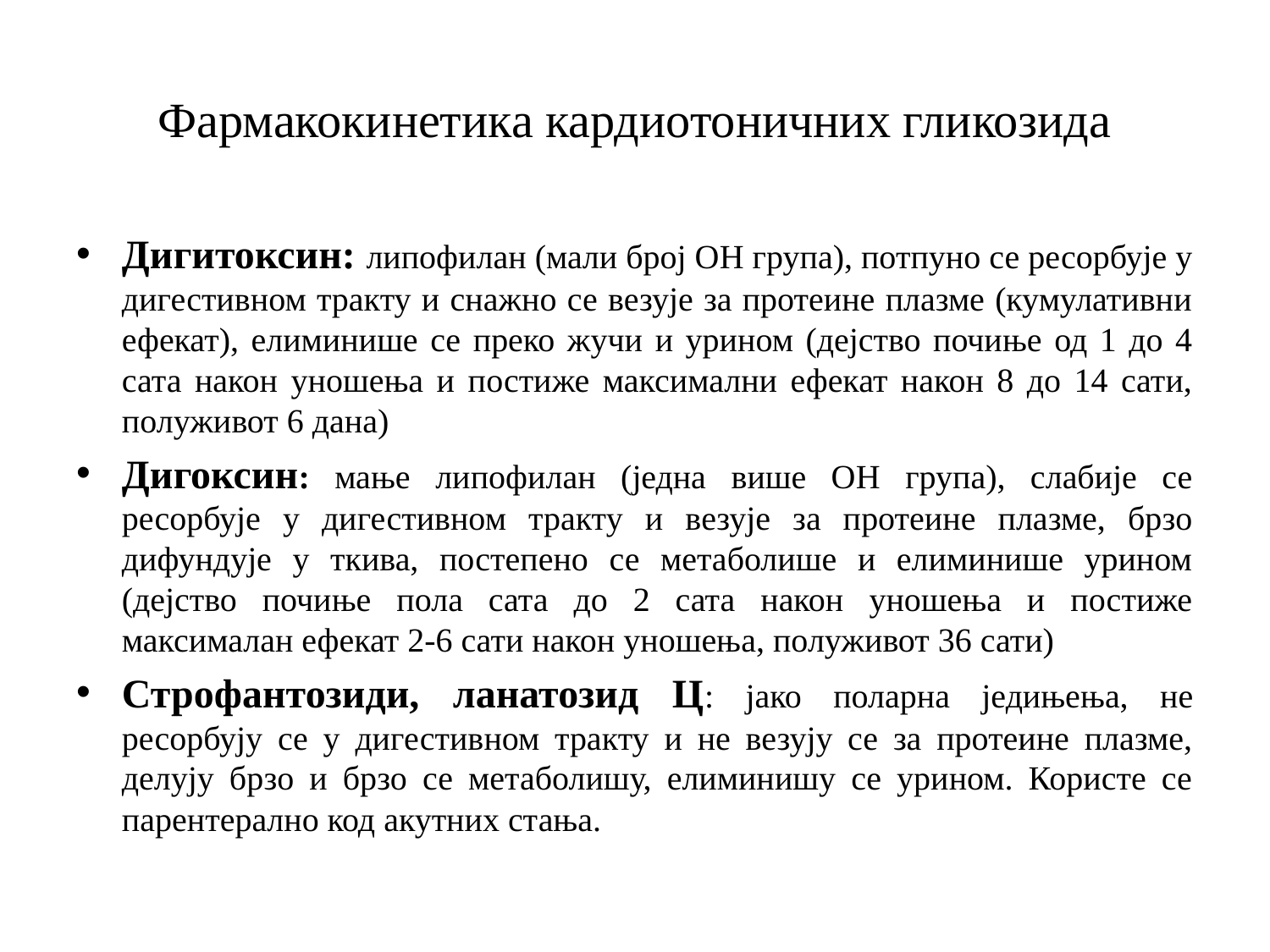

# Фармакокинетика кардиотоничних гликозида
Дигитоксин: липофилан (мали број ОН група), потпуно се ресорбује у дигестивном тракту и снажно се везује за протеине плазме (кумулативни ефекат), елиминише се преко жучи и урином (дејство почиње од 1 до 4 сата након уношења и постиже максимални ефекат након 8 до 14 сати, полуживот 6 дана)
Дигоксин: мање липофилан (једна више ОН група), слабије се ресорбује у дигестивном тракту и везује за протеине плазме, брзо дифундује у ткива, постепено се метаболише и елиминише урином (дејство почиње пола сата до 2 сата након уношења и постиже максималан ефекат 2-6 сати након уношења, полуживот 36 сати)
Строфантозиди, ланатозид Ц: јако поларна једињења, не ресорбују се у дигестивном тракту и не везују се за протеине плазме, делују брзо и брзо се метаболишу, елиминишу се урином. Користе се парентерално код акутних стања.